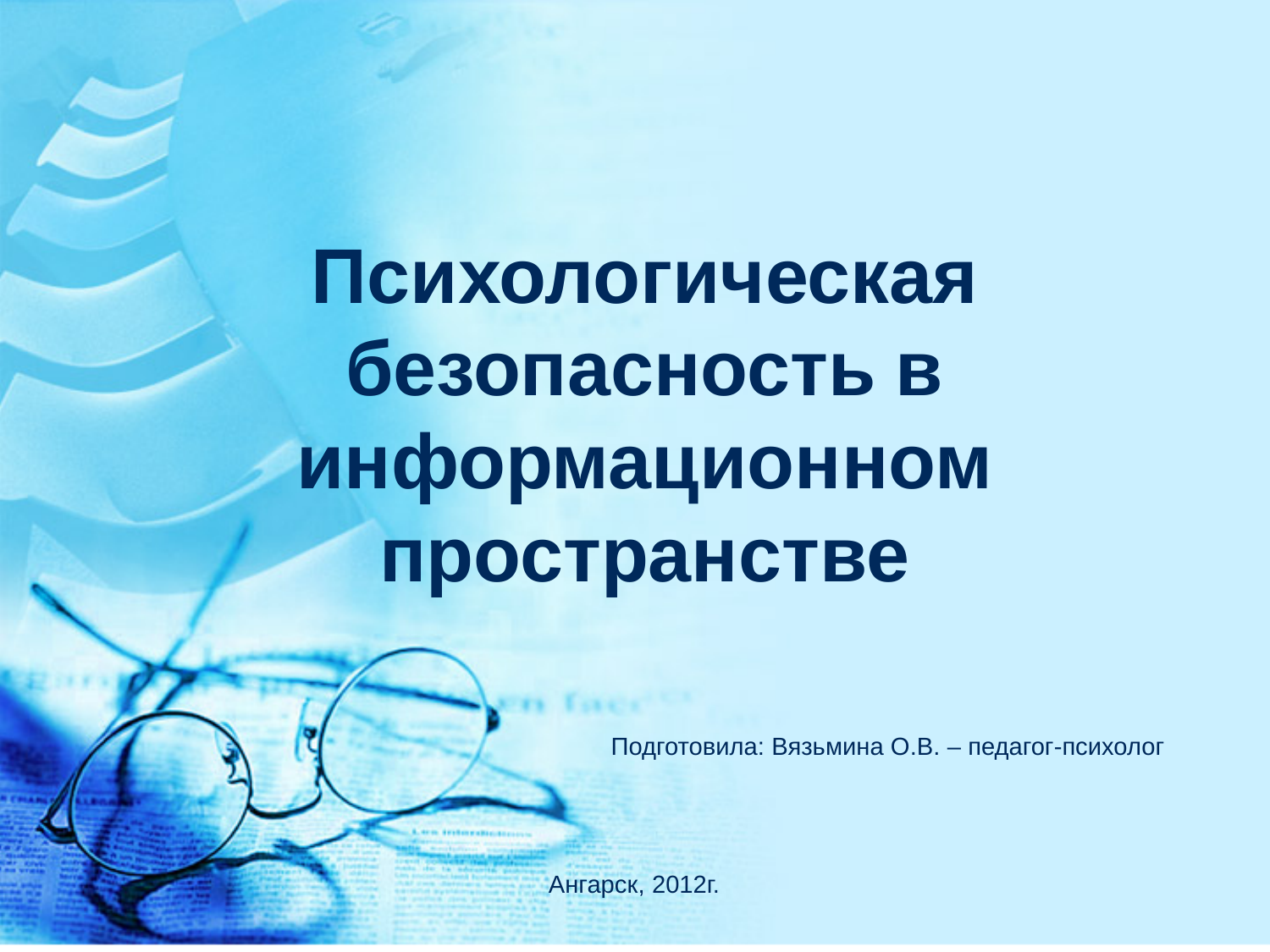

# Психологическая безопасность в информационном пространстве
Подготовила: Вязьмина О.В. – педагог-психолог

Ангарск, 2012г.